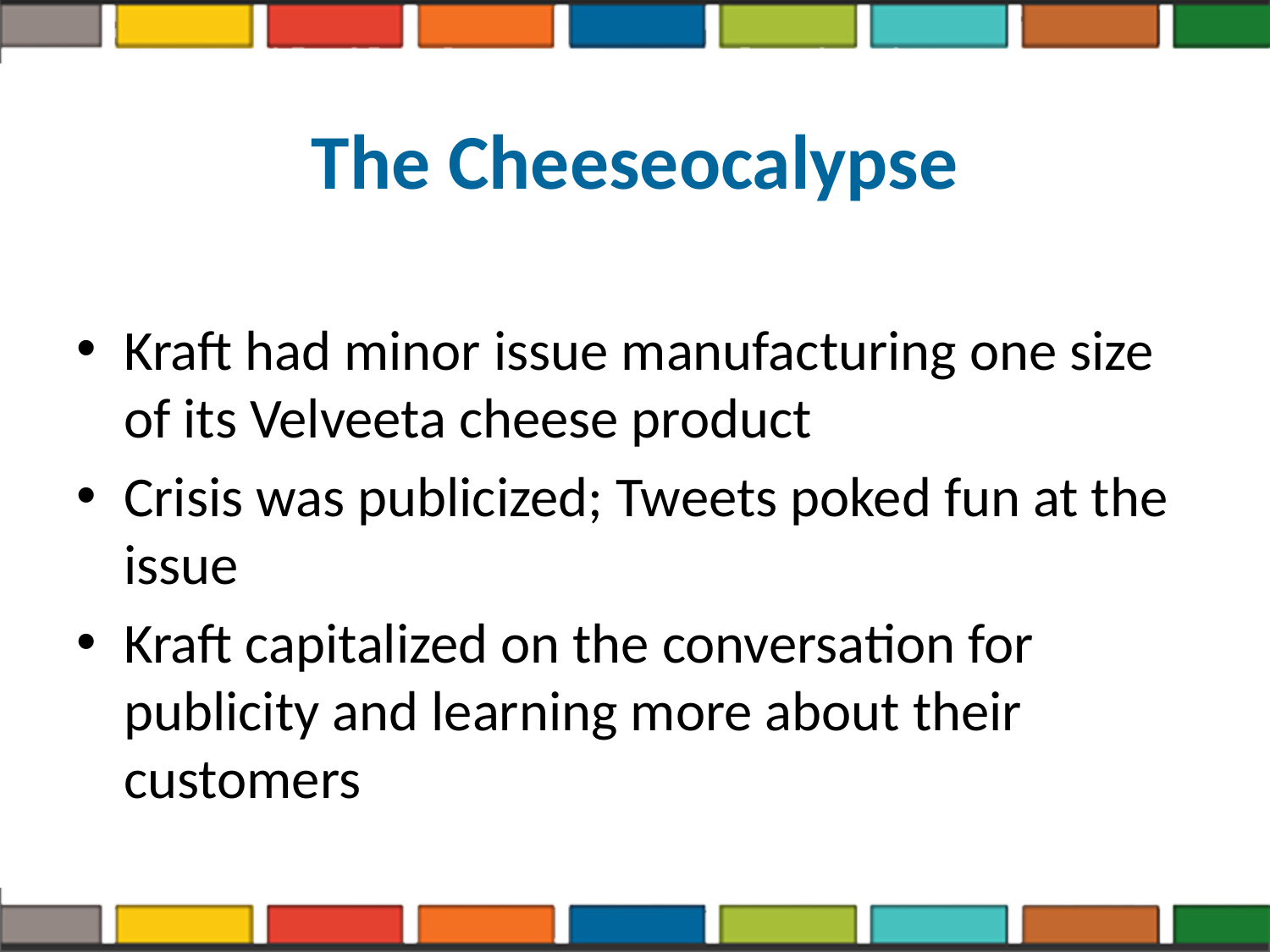

# The Cheeseocalypse
Kraft had minor issue manufacturing one size of its Velveeta cheese product
Crisis was publicized; Tweets poked fun at the issue
Kraft capitalized on the conversation for publicity and learning more about their customers